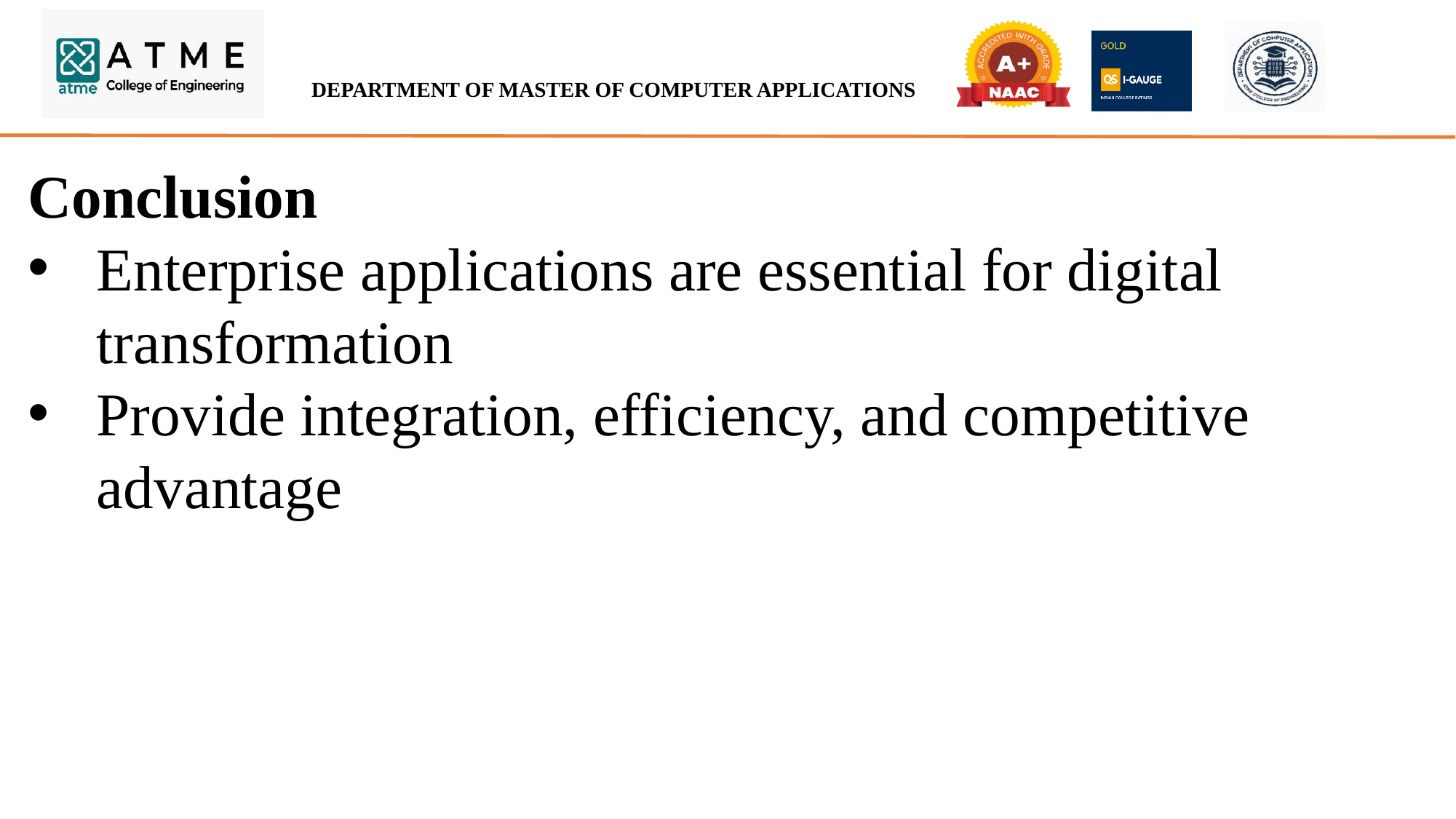

Conclusion
Enterprise applications are essential for digital transformation
Provide integration, efficiency, and competitive advantage